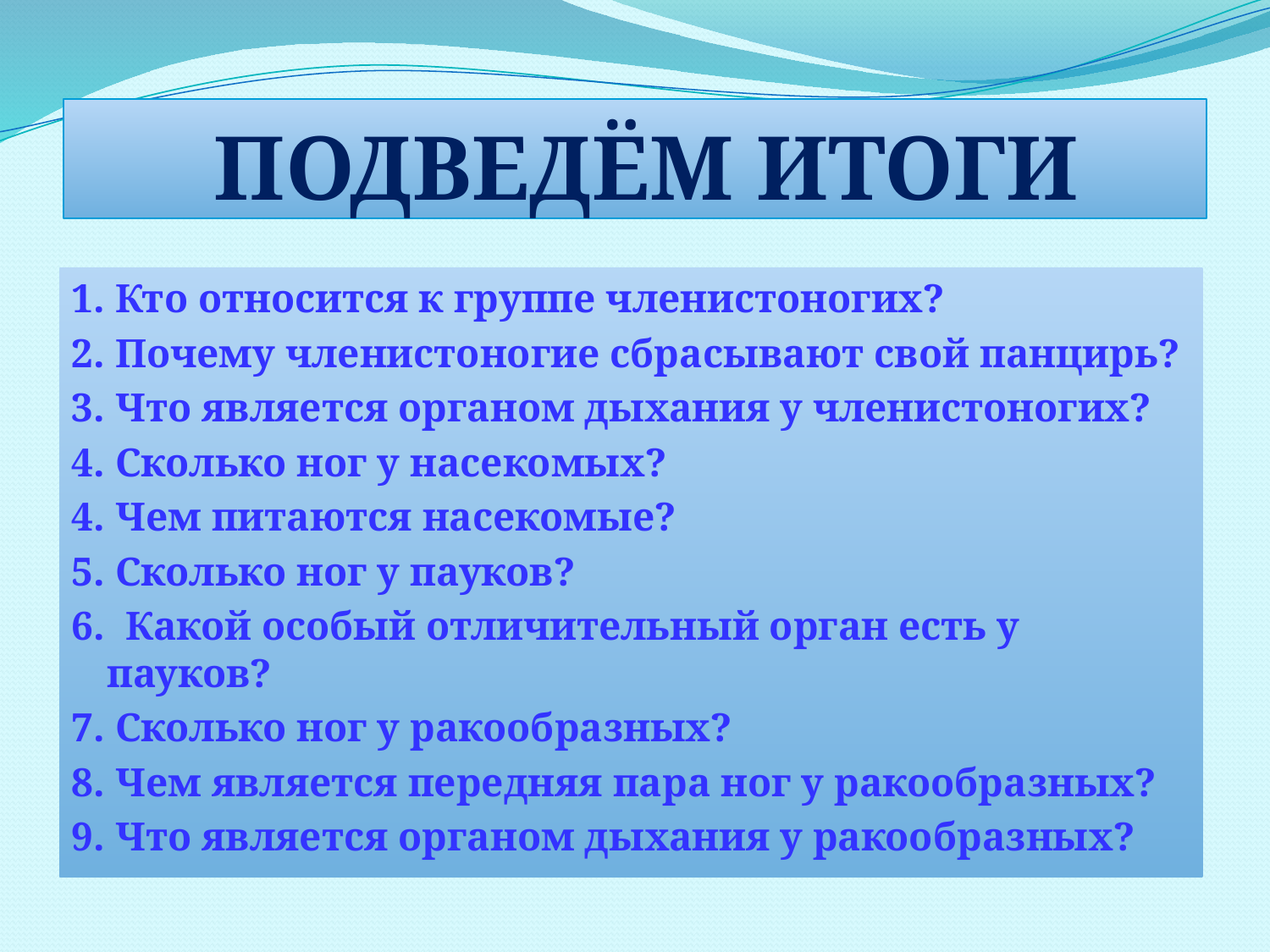

# ПОДВЕДЁМ ИТОГИ
1. Кто относится к группе членистоногих?
2. Почему членистоногие сбрасывают свой панцирь?
3. Что является органом дыхания у членистоногих?
4. Сколько ног у насекомых?
4. Чем питаются насекомые?
5. Сколько ног у пауков?
6.  Какой особый отличительный орган есть у пауков?
7. Сколько ног у ракообразных?
8. Чем является передняя пара ног у ракообразных?
9. Что является органом дыхания у ракообразных?